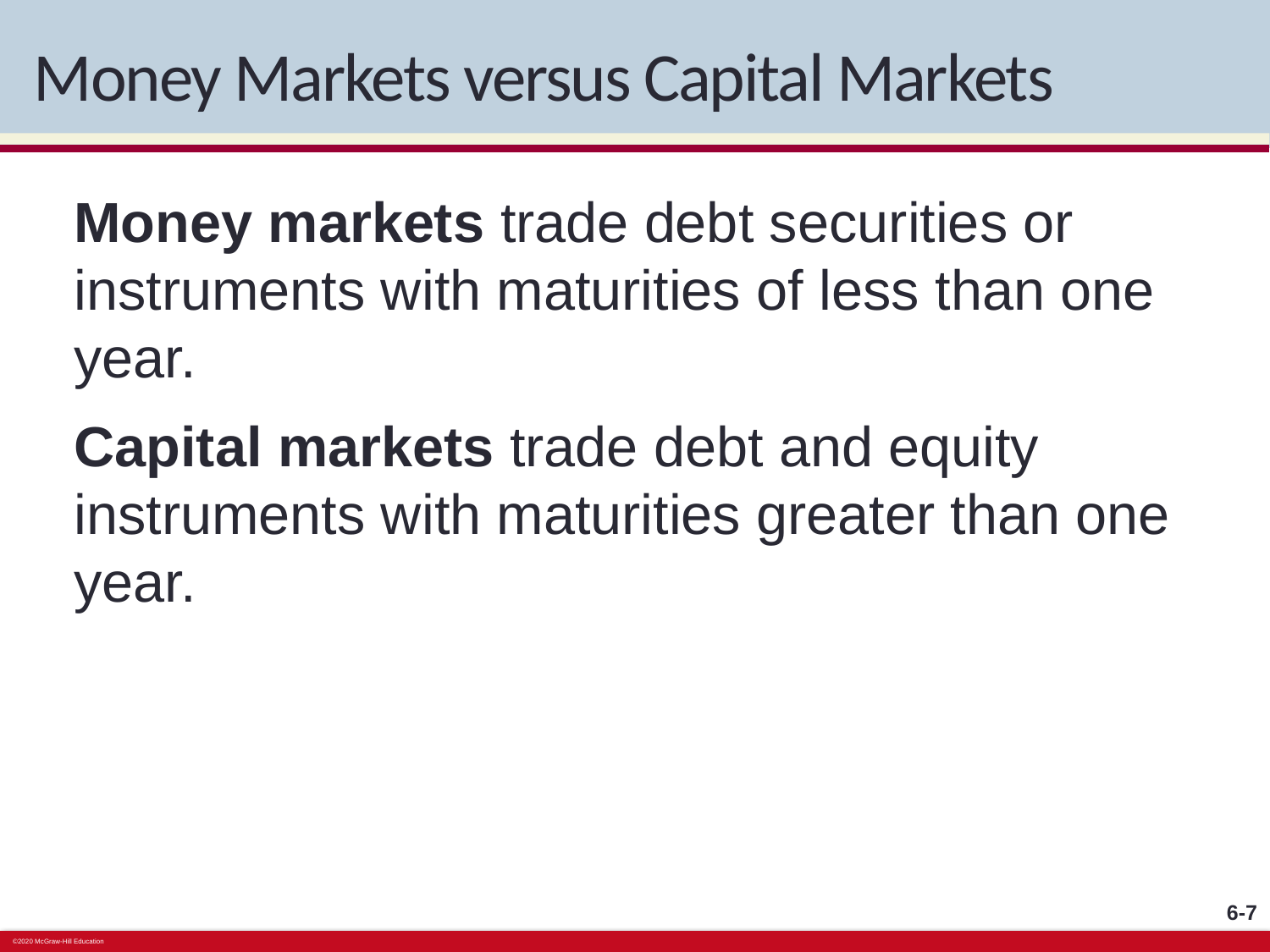

# Money Markets versus Capital Markets
Money markets trade debt securities or instruments with maturities of less than one year.
Capital markets trade debt and equity instruments with maturities greater than one year.